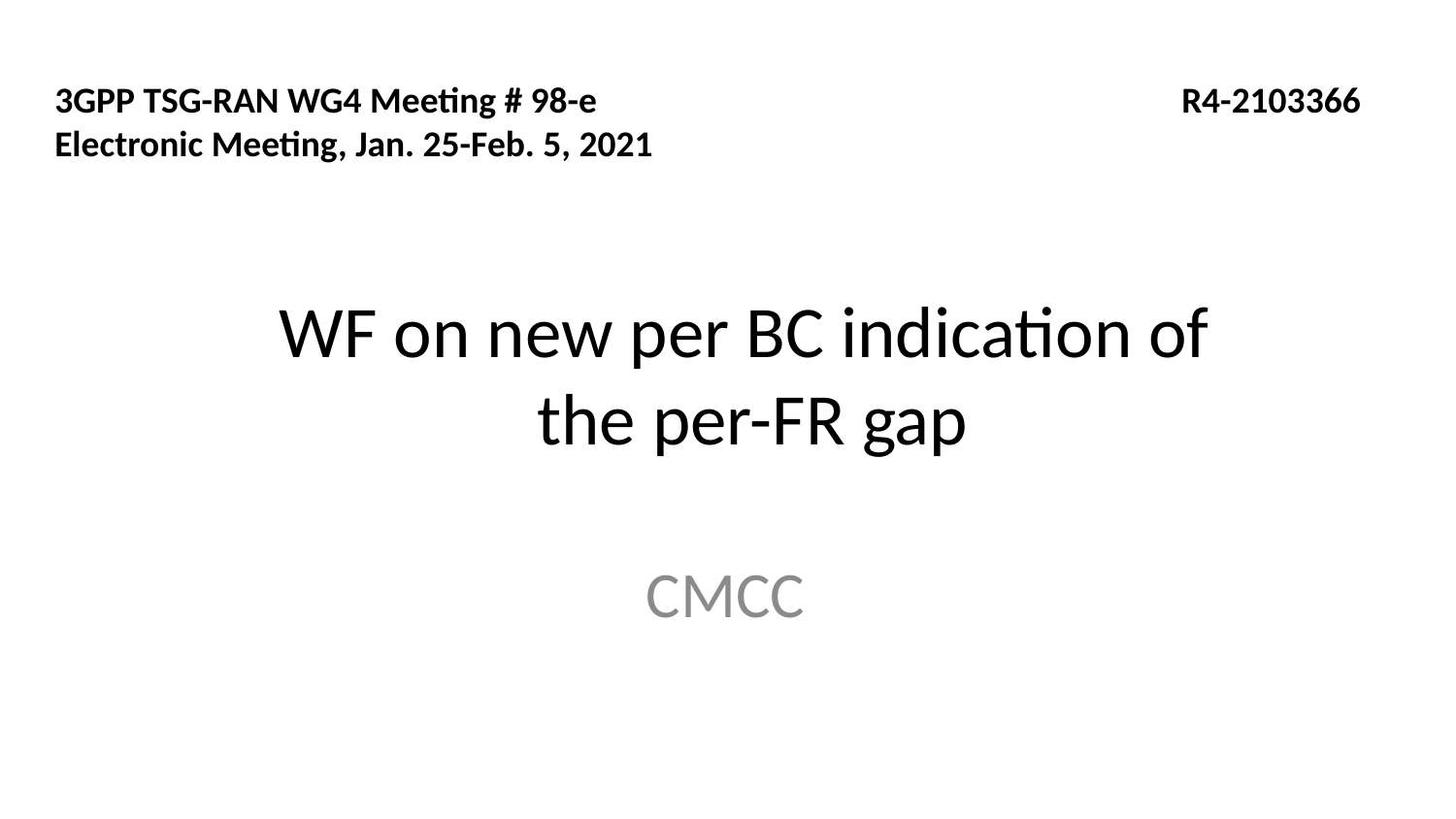

3GPP TSG-RAN WG4 Meeting # 98-e 	                                                                  R4-2103366
Electronic Meeting, Jan. 25-Feb. 5, 2021

# WF on new per BC indication of the per-FR gap
CMCC